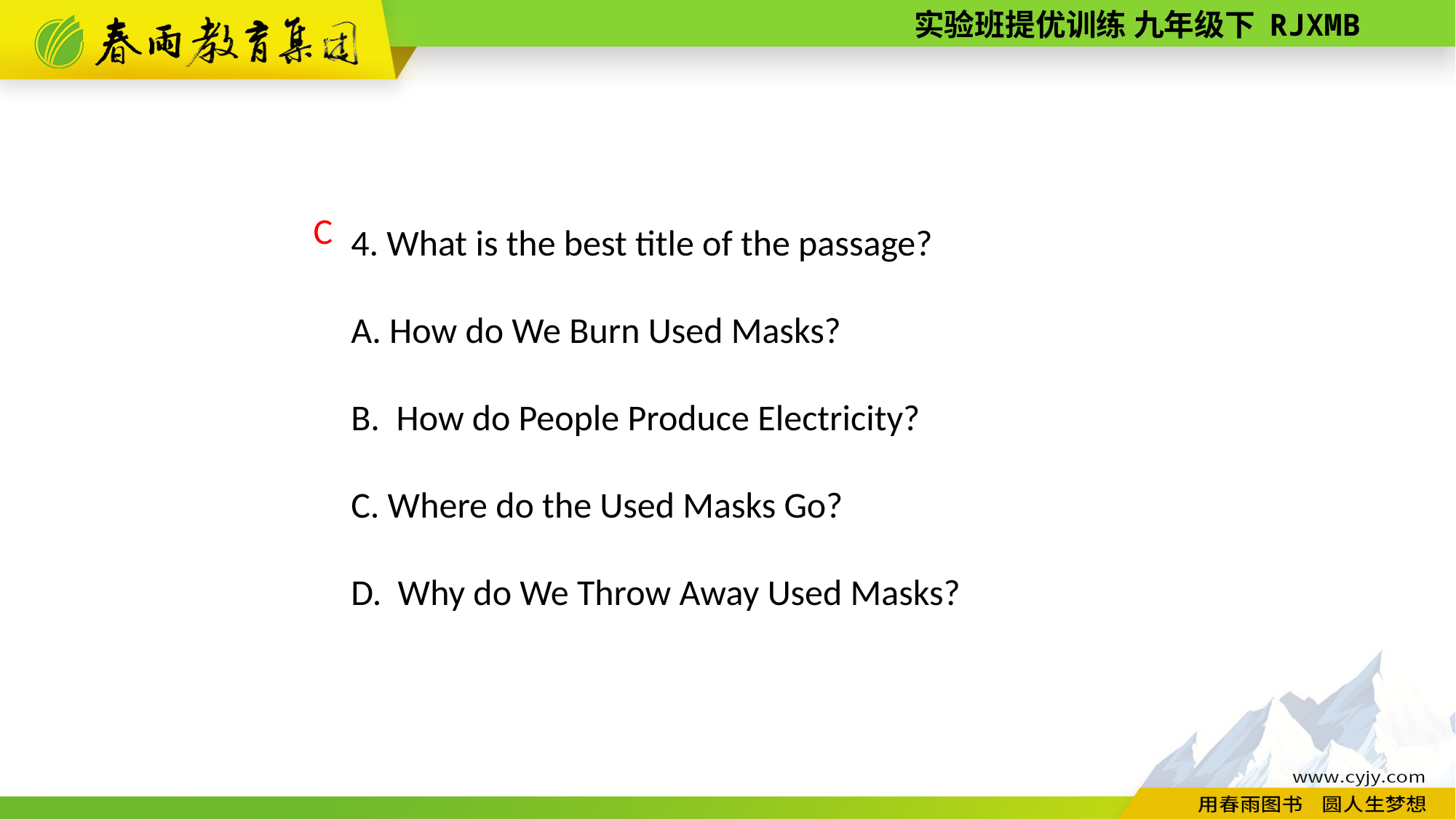

4. What is the best title of the passage?
A. How do We Burn Used Masks?
B.  How do People Produce Electricity?
C. Where do the Used Masks Go?
D.  Why do We Throw Away Used Masks?
C